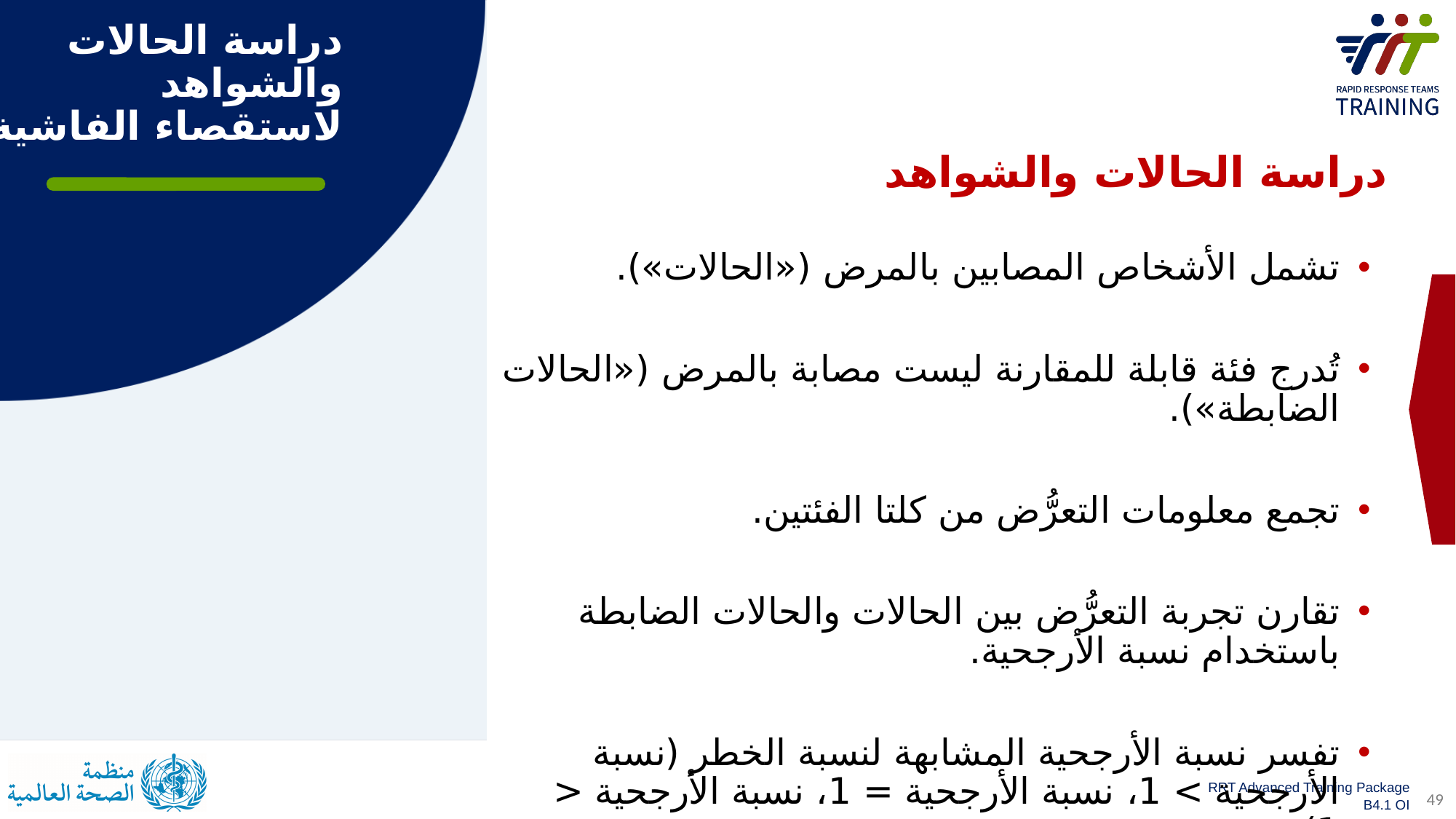

دراسة الحالات والشواهد لاستقصاء الفاشية
دراسة الحالات والشواهد

تشمل الأشخاص المصابين بالمرض («الحالات»).

تُدرج فئة قابلة للمقارنة ليست مصابة بالمرض («الحالات الضابطة»).

تجمع معلومات التعرُّض من كلتا الفئتين.

تقارن تجربة التعرُّض بين الحالات والحالات الضابطة باستخدام نسبة الأرجحية.

تفسر نسبة الأرجحية المشابهة لنسبة الخطر (نسبة الأرجحية > 1، نسبة الأرجحية = 1، نسبة الأرجحية < 1).